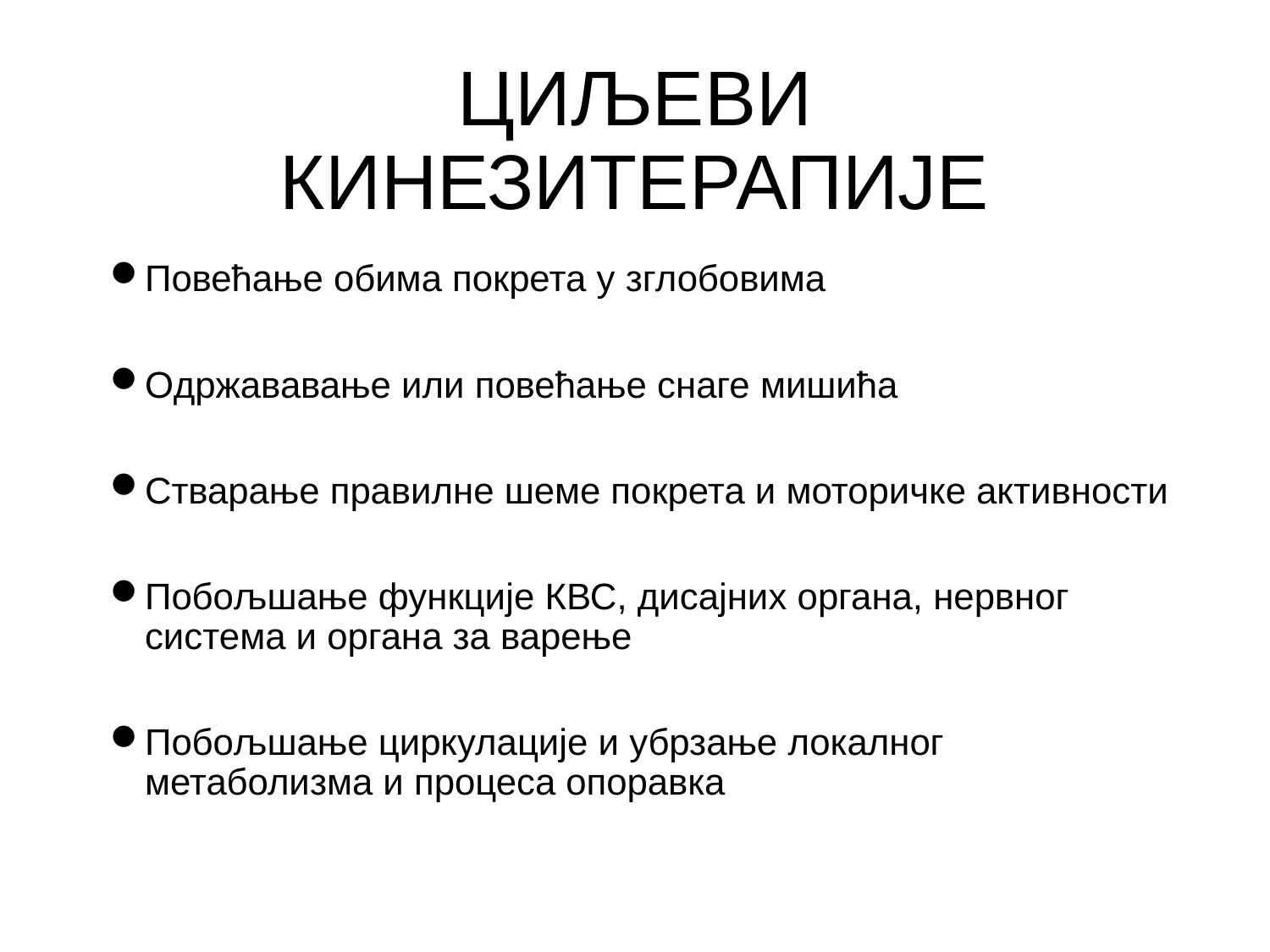

# ЦИЉЕВИ КИНЕЗИТЕРАПИЈЕ
Повећање обима покрета у зглобовима

Одржававање или повећање снаге мишића

Стварање правилне шеме покрета и моторичке активности

Побољшање функције КВС, дисајних органа, нервног система и органа за варење

Побољшање циркулације и убрзање локалног метаболизма и процеса опоравка